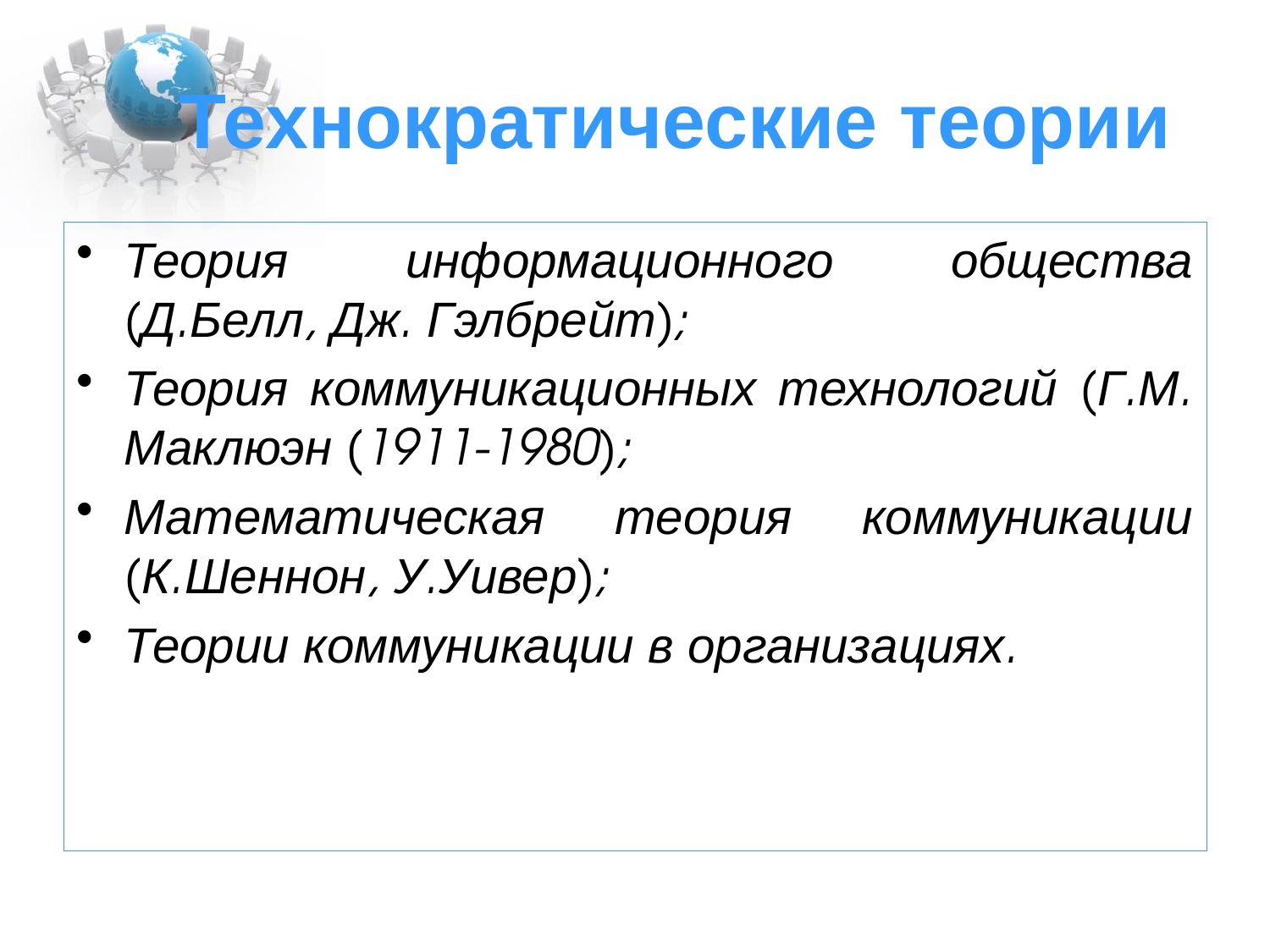

# Технократические теории
Теория информационного общества (Д.Белл, Дж. Гэлбрейт);
Теория коммуникационных технологий (Г.М. Маклюэн (1911-1980);
Математическая теория коммуникации (К.Шеннон, У.Уивер);
Теории коммуникации в организациях.